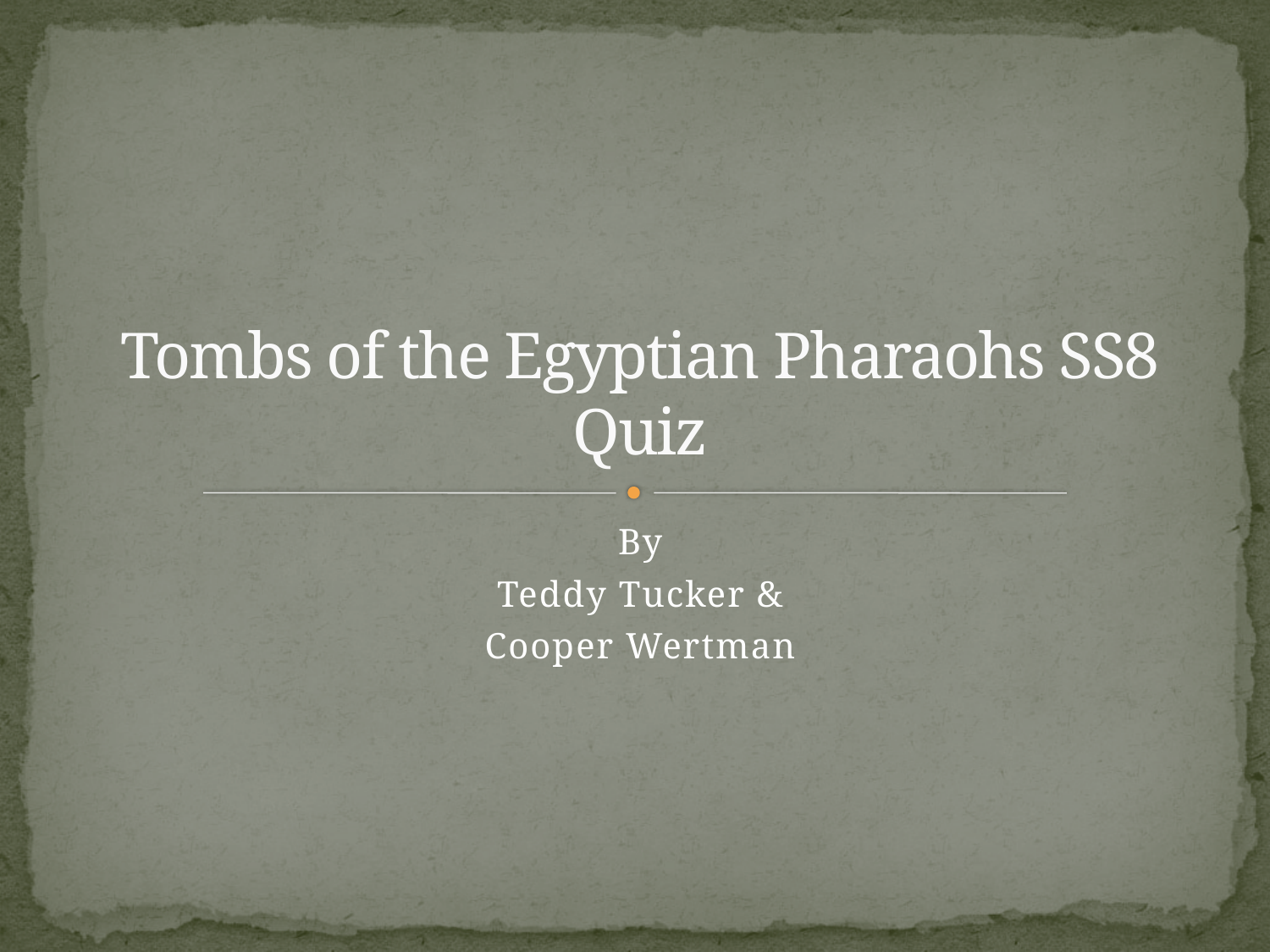

# Tombs of the Egyptian Pharaohs SS8 Quiz
By
Teddy Tucker &
Cooper Wertman